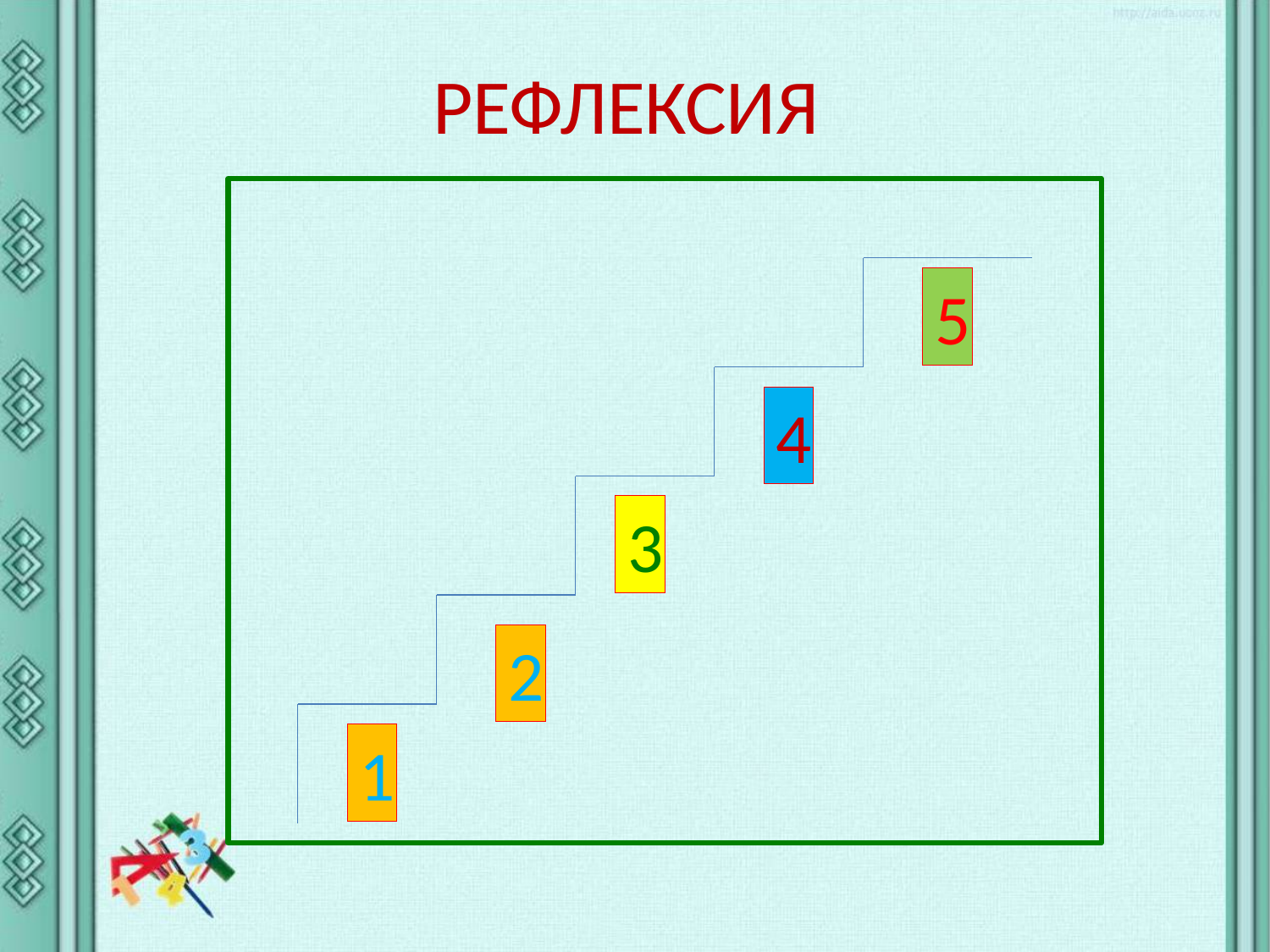

# РЕФЛЕКСИЯ

5
4
3
2
1